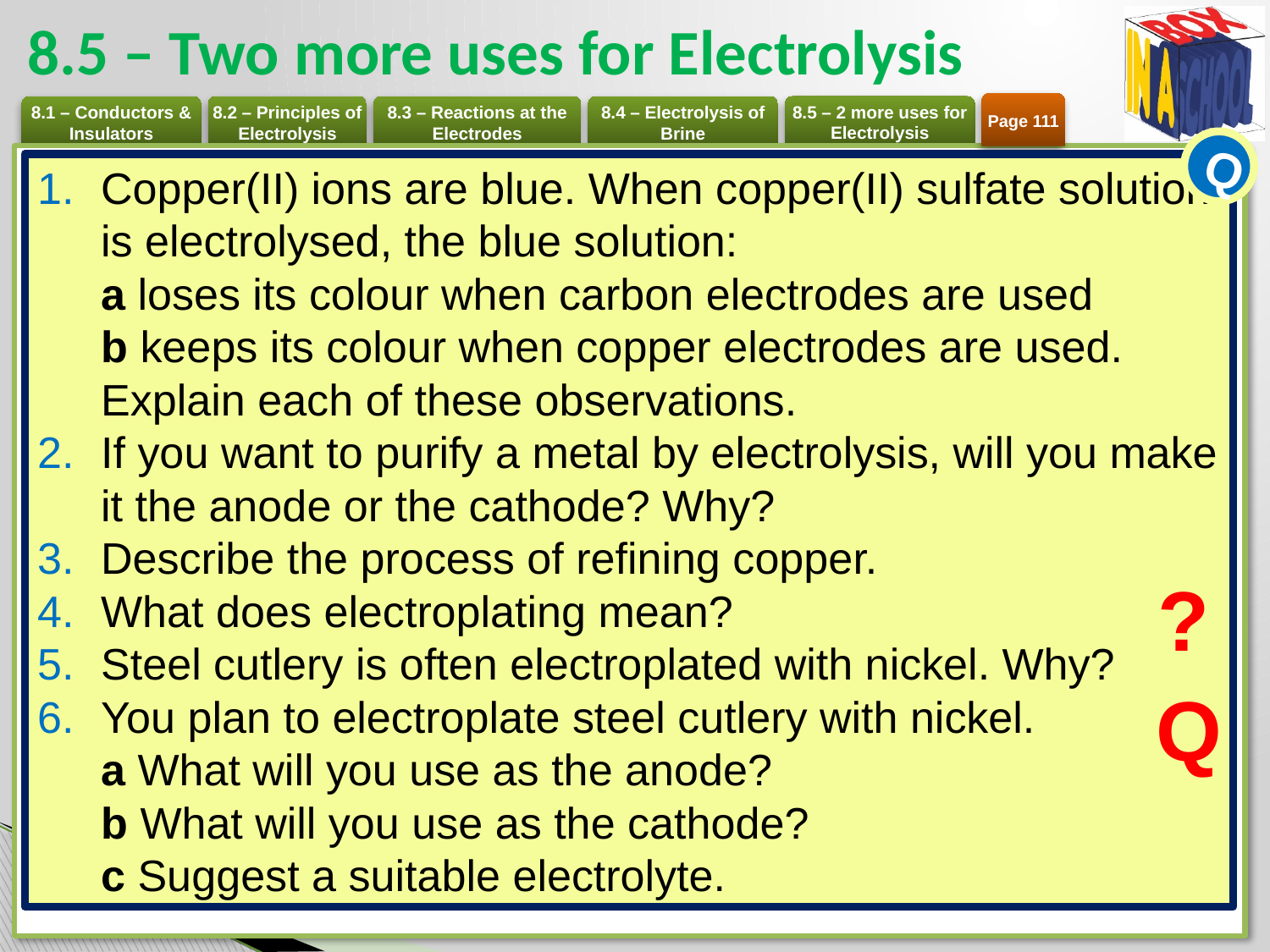

# 8.5 – Two more uses for Electrolysis
Page 111
Q
Copper(II) ions are blue. When copper(II) sulfate solution is electrolysed, the blue solution:
a loses its colour when carbon electrodes are used
b keeps its colour when copper electrodes are used.
Explain each of these observations.
If you want to purify a metal by electrolysis, will you make it the anode or the cathode? Why?
Describe the process of refining copper.
What does electroplating mean?
Steel cutlery is often electroplated with nickel. Why?
You plan to electroplate steel cutlery with nickel.
a What will you use as the anode?
b What will you use as the cathode?
c Suggest a suitable electrolyte.
?
Q